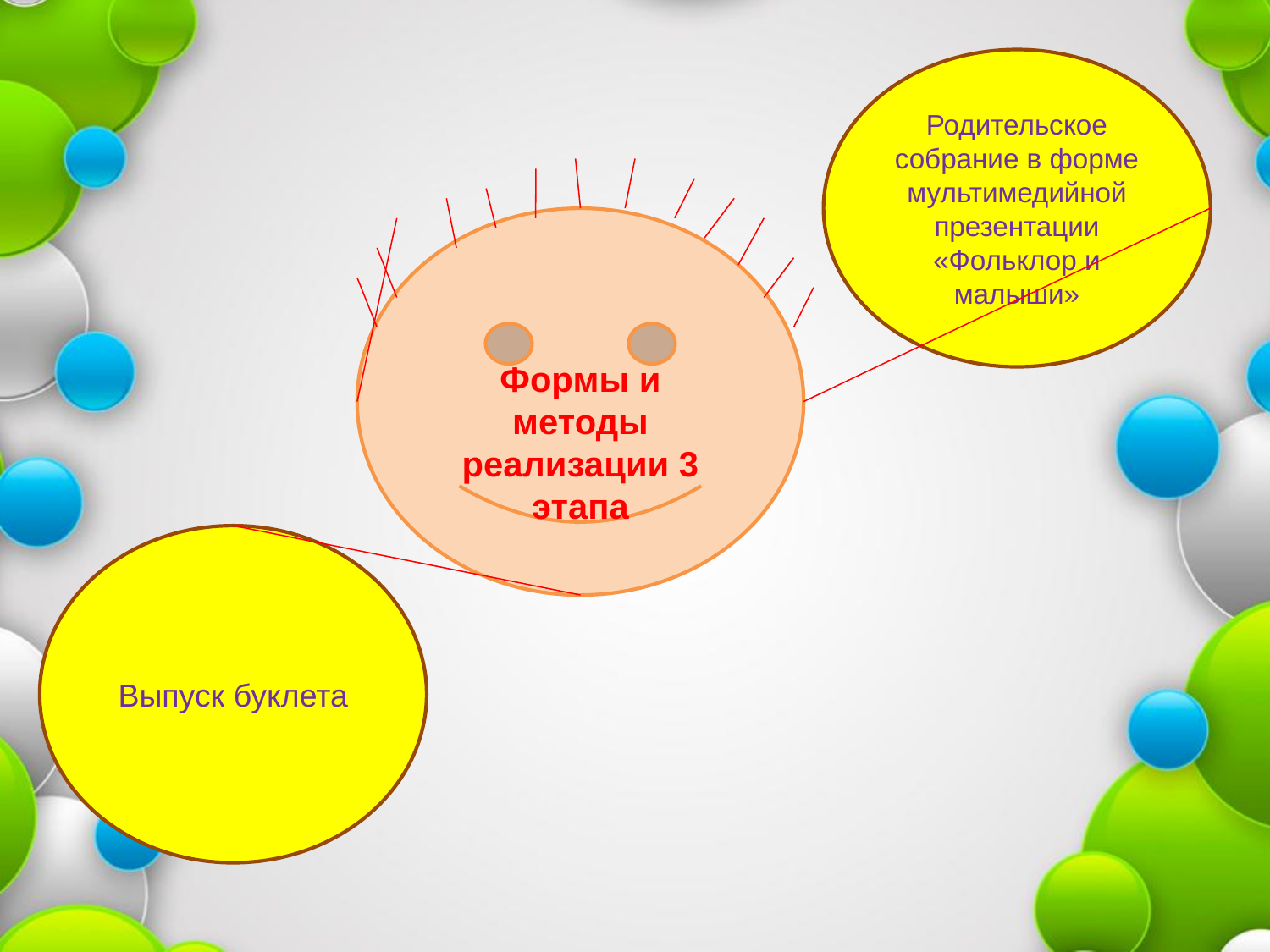

Родительское собрание в форме мультимедийной презентации «Фольклор и малыши»

Формы и методы реализации 3 этапа
Выпуск буклета